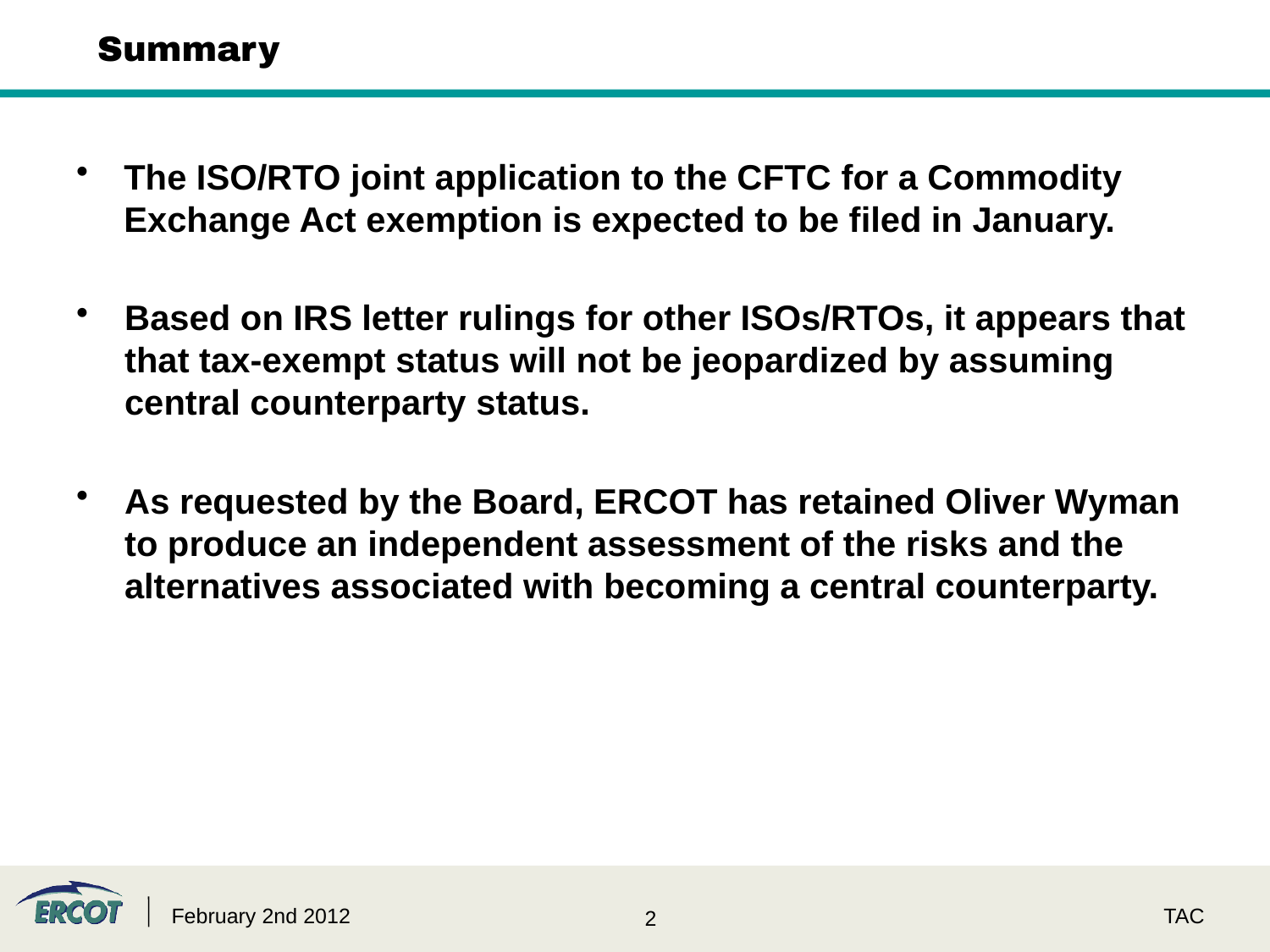

# Summary
The ISO/RTO joint application to the CFTC for a Commodity Exchange Act exemption is expected to be filed in January.

Based on IRS letter rulings for other ISOs/RTOs, it appears that that tax-exempt status will not be jeopardized by assuming central counterparty status.

As requested by the Board, ERCOT has retained Oliver Wyman to produce an independent assessment of the risks and the alternatives associated with becoming a central counterparty.

February 2nd 2012
TAC